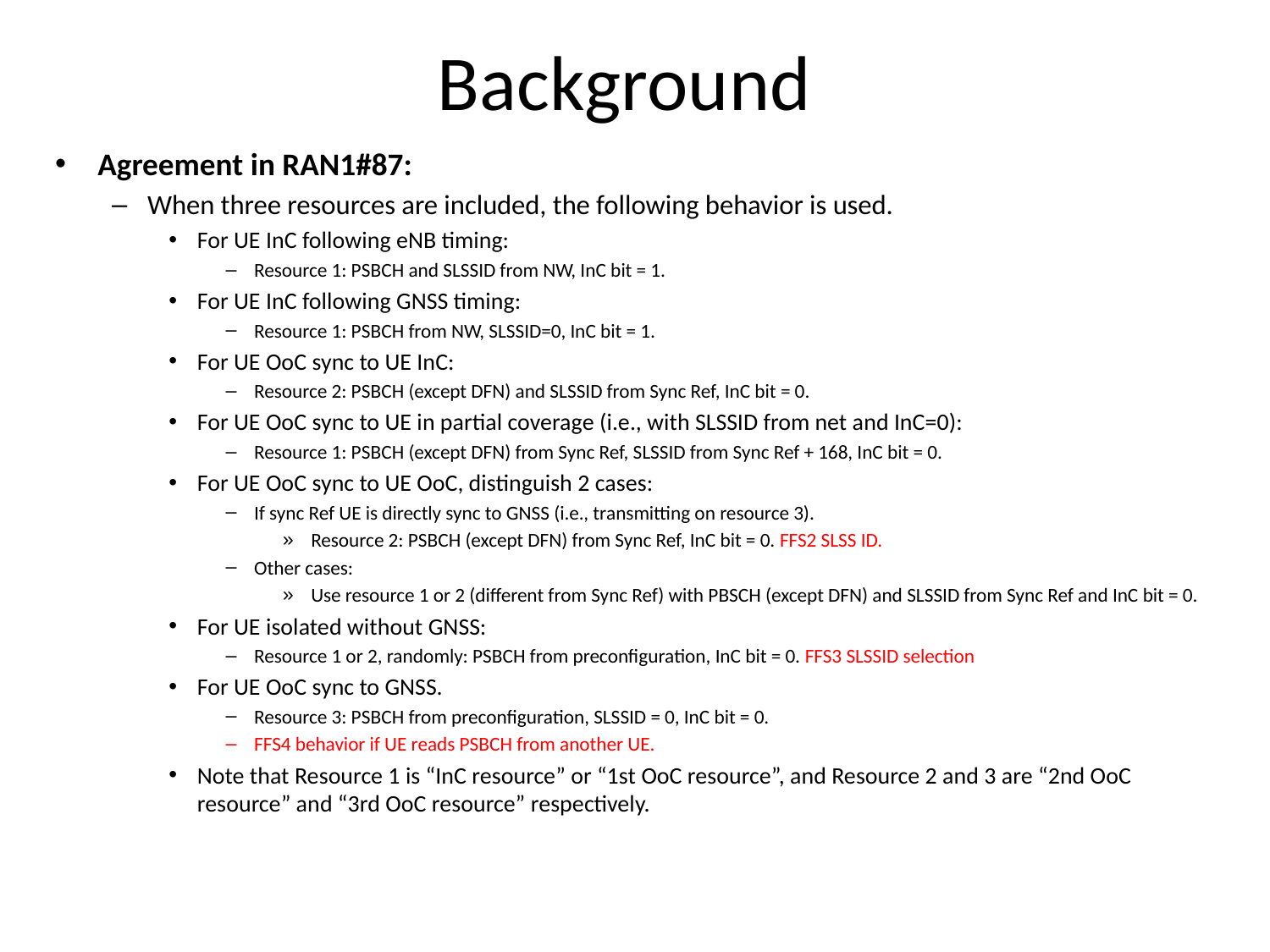

# Background
Agreement in RAN1#87:
When three resources are included, the following behavior is used.
For UE InC following eNB timing:
Resource 1: PSBCH and SLSSID from NW, InC bit = 1.
For UE InC following GNSS timing:
Resource 1: PSBCH from NW, SLSSID=0, InC bit = 1.
For UE OoC sync to UE InC:
Resource 2: PSBCH (except DFN) and SLSSID from Sync Ref, InC bit = 0.
For UE OoC sync to UE in partial coverage (i.e., with SLSSID from net and InC=0):
Resource 1: PSBCH (except DFN) from Sync Ref, SLSSID from Sync Ref + 168, InC bit = 0.
For UE OoC sync to UE OoC, distinguish 2 cases:
If sync Ref UE is directly sync to GNSS (i.e., transmitting on resource 3).
Resource 2: PSBCH (except DFN) from Sync Ref, InC bit = 0. FFS2 SLSS ID.
Other cases:
Use resource 1 or 2 (different from Sync Ref) with PBSCH (except DFN) and SLSSID from Sync Ref and InC bit = 0.
For UE isolated without GNSS:
Resource 1 or 2, randomly: PSBCH from preconfiguration, InC bit = 0. FFS3 SLSSID selection
For UE OoC sync to GNSS.
Resource 3: PSBCH from preconfiguration, SLSSID = 0, InC bit = 0.
FFS4 behavior if UE reads PSBCH from another UE.
Note that Resource 1 is “InC resource” or “1st OoC resource”, and Resource 2 and 3 are “2nd OoC resource” and “3rd OoC resource” respectively.